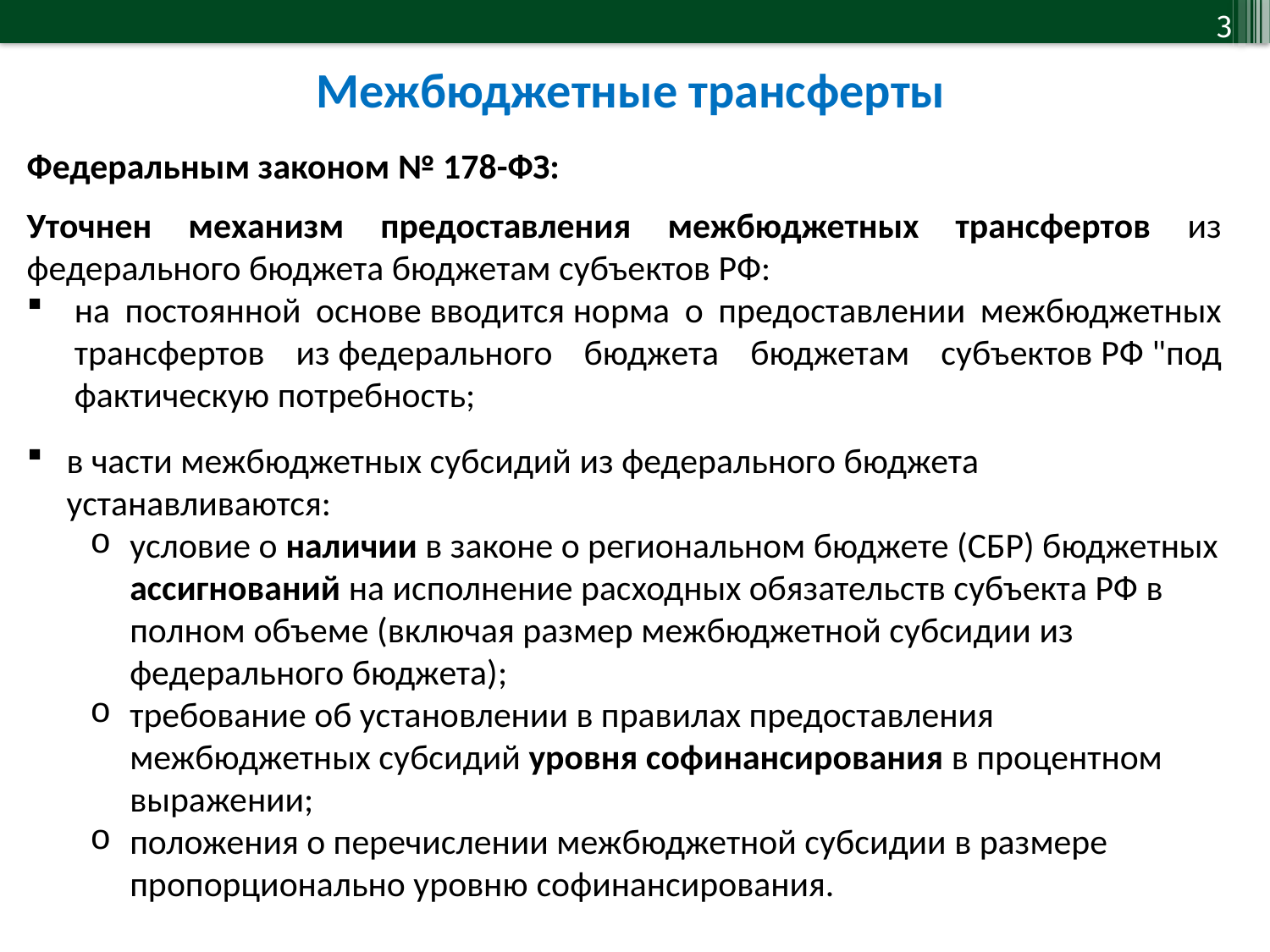

Межбюджетные трансферты
Федеральным законом № 178-ФЗ:

Уточнен механизм предоставления межбюджетных трансфертов из федерального бюджета бюджетам субъектов РФ:
на постоянной основе вводится норма о предоставлении межбюджетных трансфертов из федерального бюджета бюджетам субъектов РФ "под фактическую потребность;

в части межбюджетных субсидий из федерального бюджета устанавливаются:
условие о наличии в законе о региональном бюджете (СБР) бюджетных ассигнований на исполнение расходных обязательств субъекта РФ в полном объеме (включая размер межбюджетной субсидии из федерального бюджета);
требование об установлении в правилах предоставления межбюджетных субсидий уровня софинансирования в процентном выражении;
положения о перечислении межбюджетной субсидии в размере пропорционально уровню софинансирования.